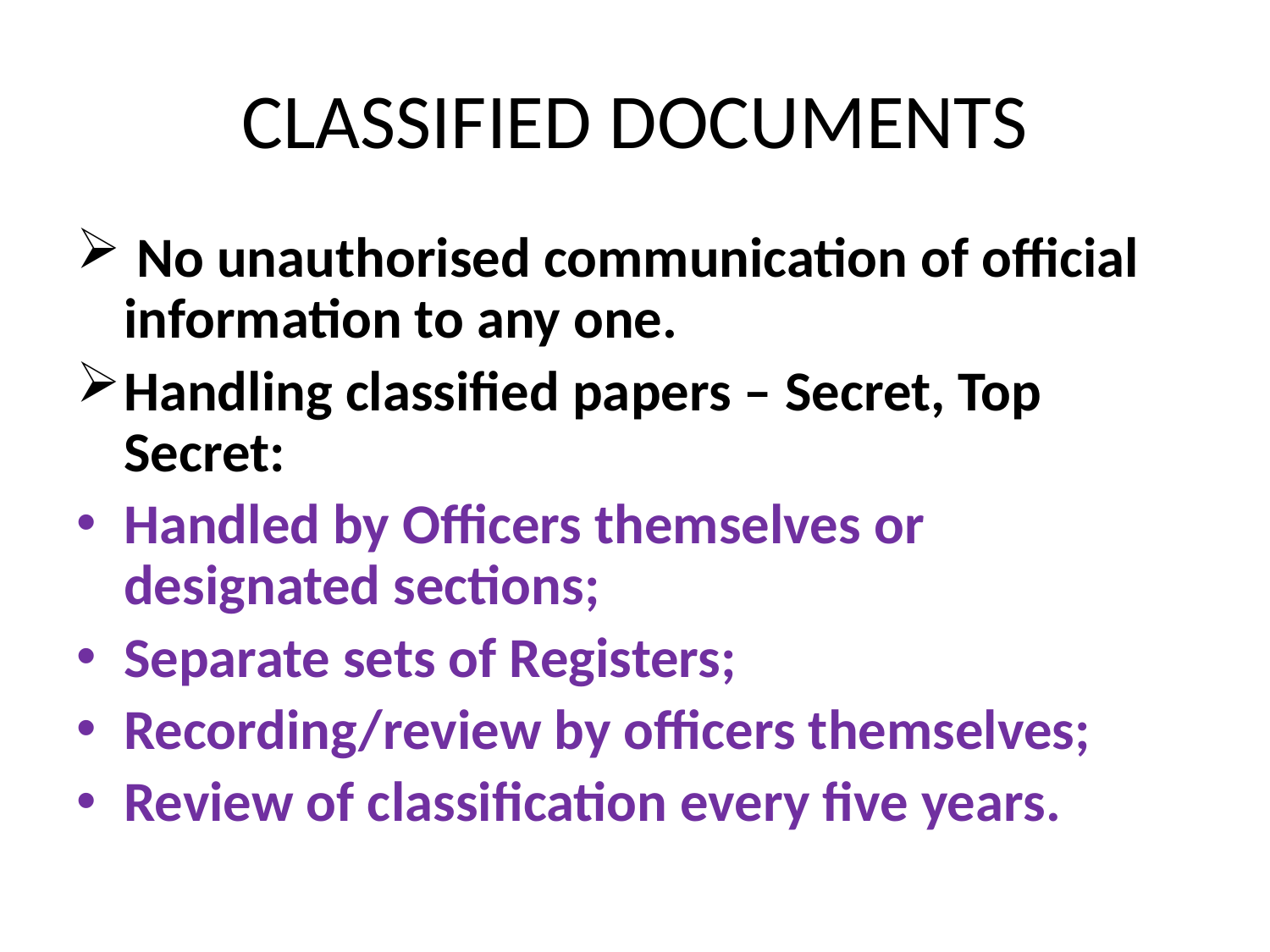

# CLASSIFIED DOCUMENTS
 No unauthorised communication of official information to any one.
Handling classified papers – Secret, Top Secret:
Handled by Officers themselves or designated sections;
Separate sets of Registers;
Recording/review by officers themselves;
Review of classification every five years.